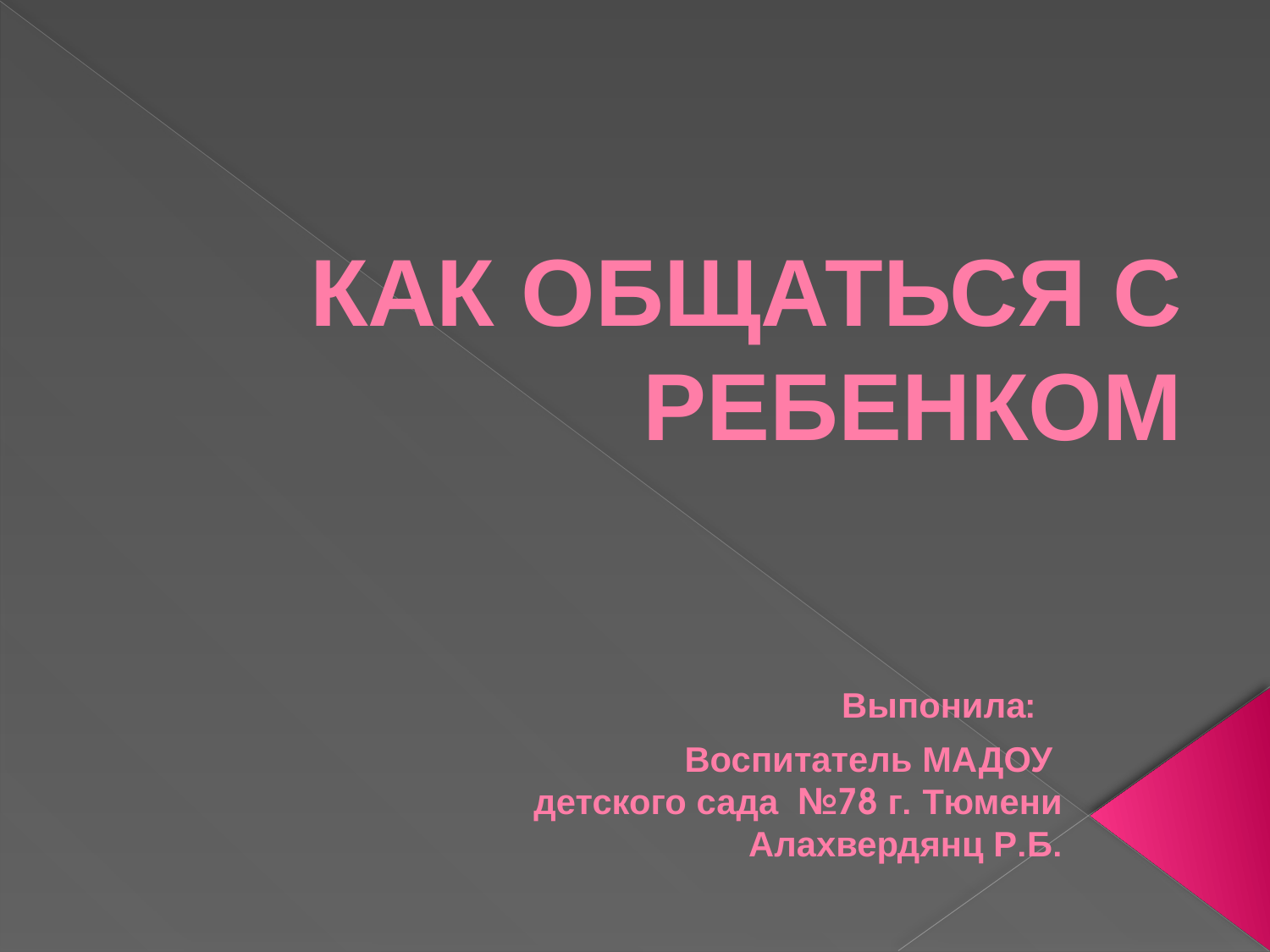

# КАК ОБЩАТЬСЯ С РЕБЕНКОМ

Выпонила:
Воспитатель МАДОУ
детского сада  №78 г. Тюмени
Алахвердянц Р.Б.